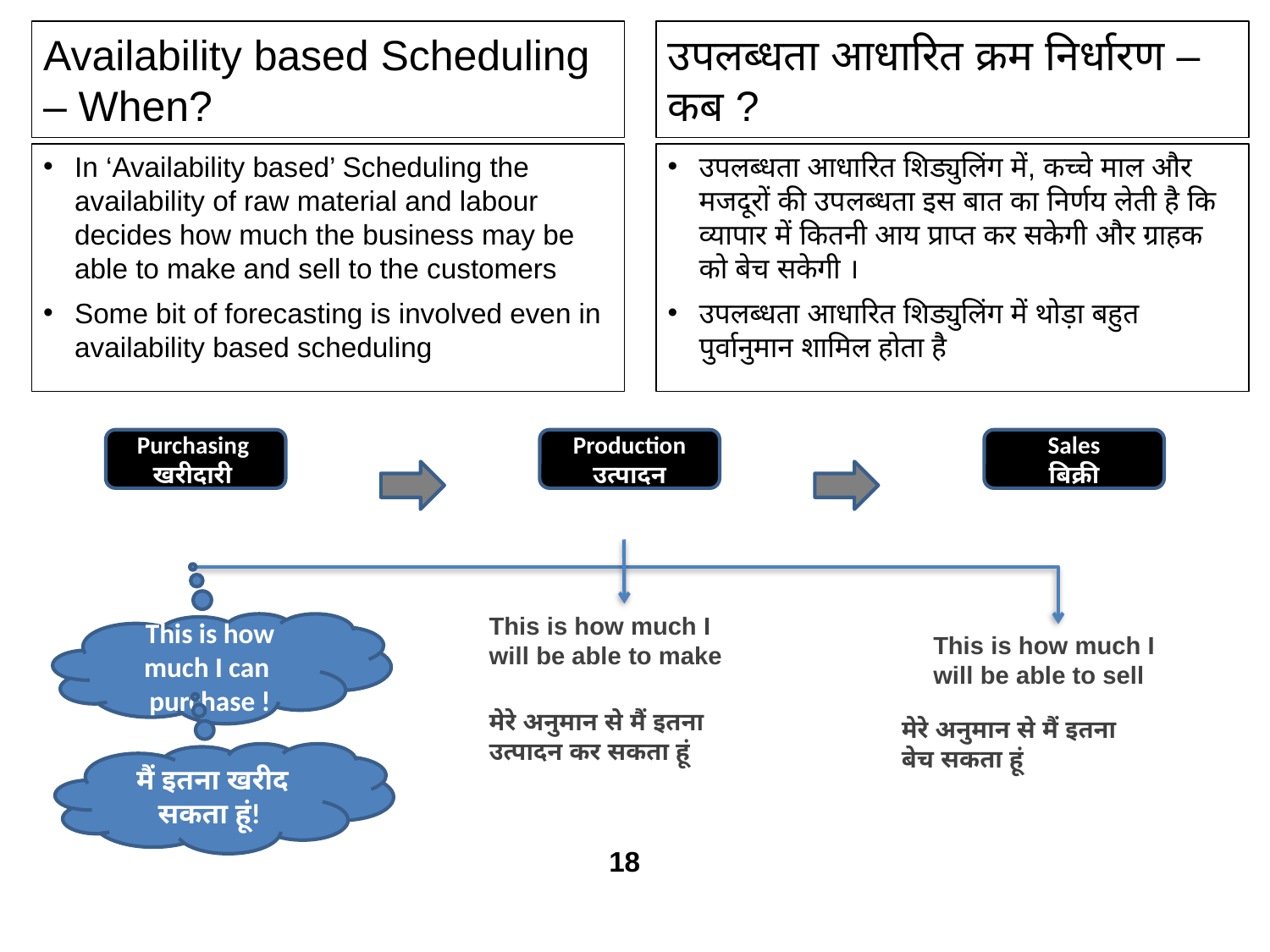

Availability based Scheduling – When?
उपलब्धता आधारित क्रम निर्धारण – कब ?
In ‘Availability based’ Scheduling the availability of raw material and labour decides how much the business may be able to make and sell to the customers
Some bit of forecasting is involved even in availability based scheduling
उपलब्धता आधारित शिड्युलिंग में, कच्चे माल और मजदूरों की उपलब्धता इस बात का निर्णय लेती है कि व्यापार में कितनी आय प्राप्त कर सकेगी और ग्राहक को बेच सकेगी ।
उपलब्धता आधारित शिड्युलिंग में थोड़ा बहुत पुर्वानुमान शामिल होता है
Purchasing
खरीदारी
Production
उत्पादन
Sales
बिक्री

This is how much I will be able to make
This is how much I can  purchase !
This is how much I will be able to sell
मेरे अनुमान से मैं इतना उत्पादन कर सकता हूं
मेरे अनुमान से मैं इतना बेच सकता हूं
मैं इतना खरीद सकता हूं!
18